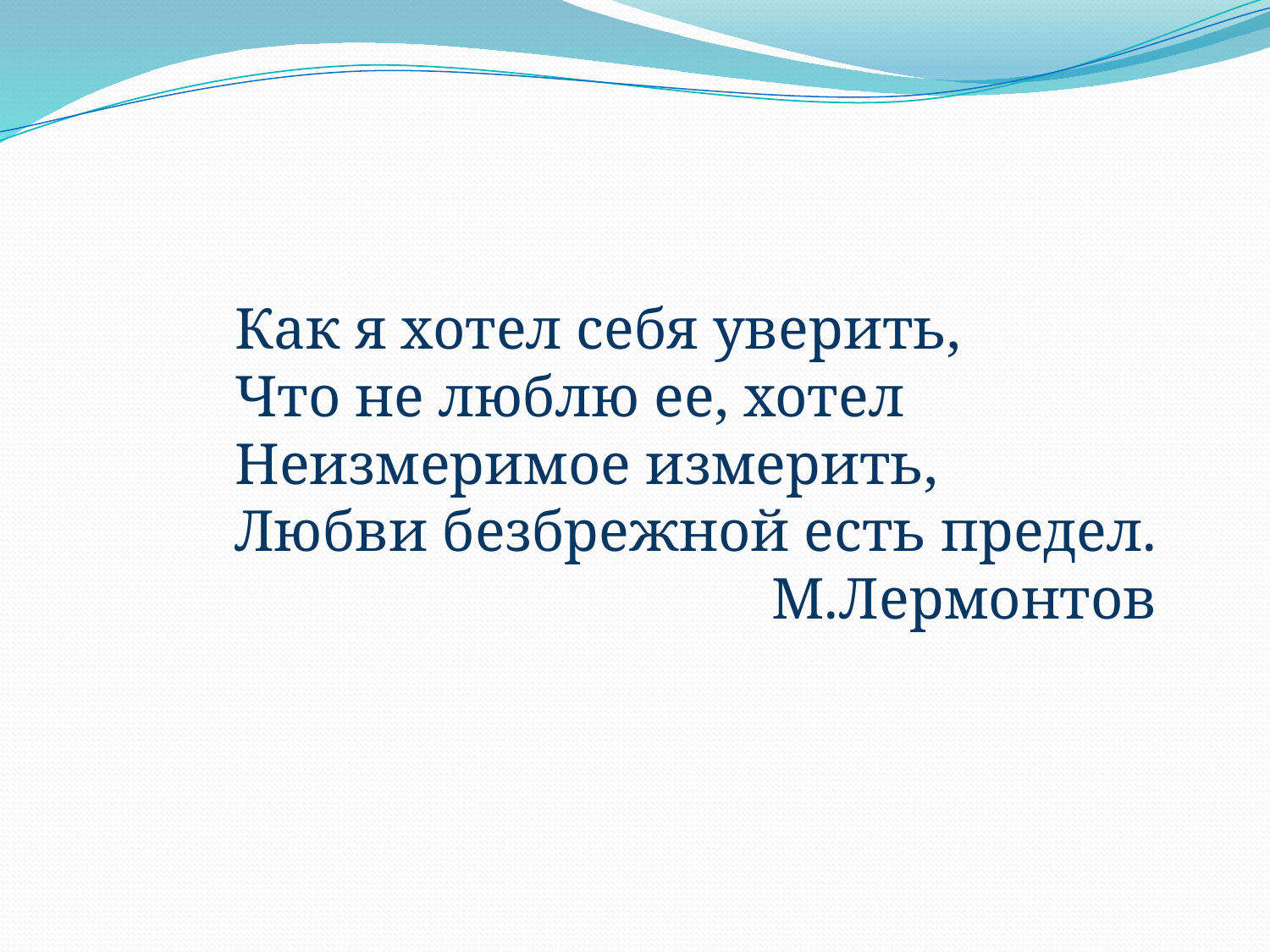

Как я хотел себя уверить,
Что не люблю ее, хотел
Неизмеримое измерить,
Любви безбрежной есть предел.
М.Лермонтов